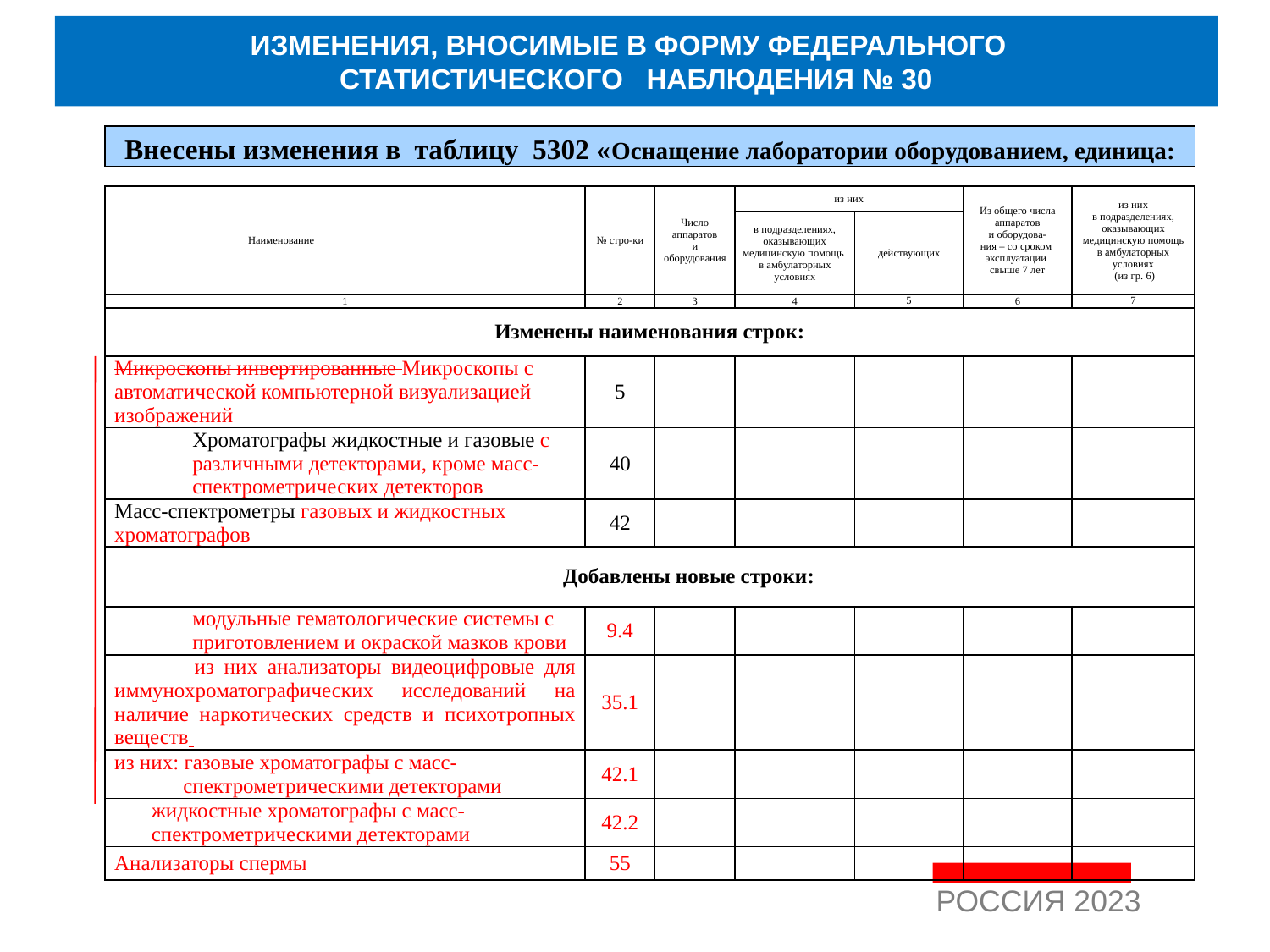

ИЗМЕНЕНИЯ, ВНОСИМЫЕ В ФОРМУ ФЕДЕРАЛЬНОГО
СТАТИСТИЧЕСКОГО   НАБЛЮДЕНИЯ № 30

Внесены изменения в  таблицу  5302 «Оснащение лаборатории оборудованием, единица:

| Наименование | № стро-ки | Число аппаратов и оборудования | из них |  | Из общего числа аппаратов и оборудова- ния – со сроком эксплуатации свыше 7 лет | из них в подразделениях, оказывающих медицинскую помощь в амбулаторных условиях (из гр. 6) |
| --- | --- | --- | --- | --- | --- | --- |
|  |  |  | в подразделениях, оказывающих медицинскую помощь в амбулаторных условиях | действующих |  |  |
| 1 | 2 | 3 | 4 | 5 | 6 | 7 |
| Изменены наименования строк: |  |  |  |  |  |  |
| Микроскопы инвертированные Микроскопы с автоматической компьютерной визуализацией изображений | 5 |  |  |  |  |  |
| Хроматографы жидкостные и газовые с различными детекторами, кроме масс-спектрометрических детекторов | 40 |  |  |  |  |  |
| Масс-спектрометры газовых и жидкостных хроматографов | 42 |  |  |  |  |  |
| Добавлены новые строки: |  |  |  |  |  |  |
| модульные гематологические системы с приготовлением и окраской мазков крови | 9.4 |  |  |  |  |  |
| из них анализаторы видеоцифровые для иммунохроматографических исследований на наличие наркотических средств и психотропных веществ | 35.1 |  |  |  |  |  |
| из них: газовые хроматографы с масс- спектрометрическими детекторами | 42.1 |  |  |  |  |  |
| жидкостные хроматографы с масс- спектрометрическими детекторами | 42.2 |  |  |  |  |  |
| Анализаторы спермы | 55 |  |  |  |  |  |

РОССИЯ 2023